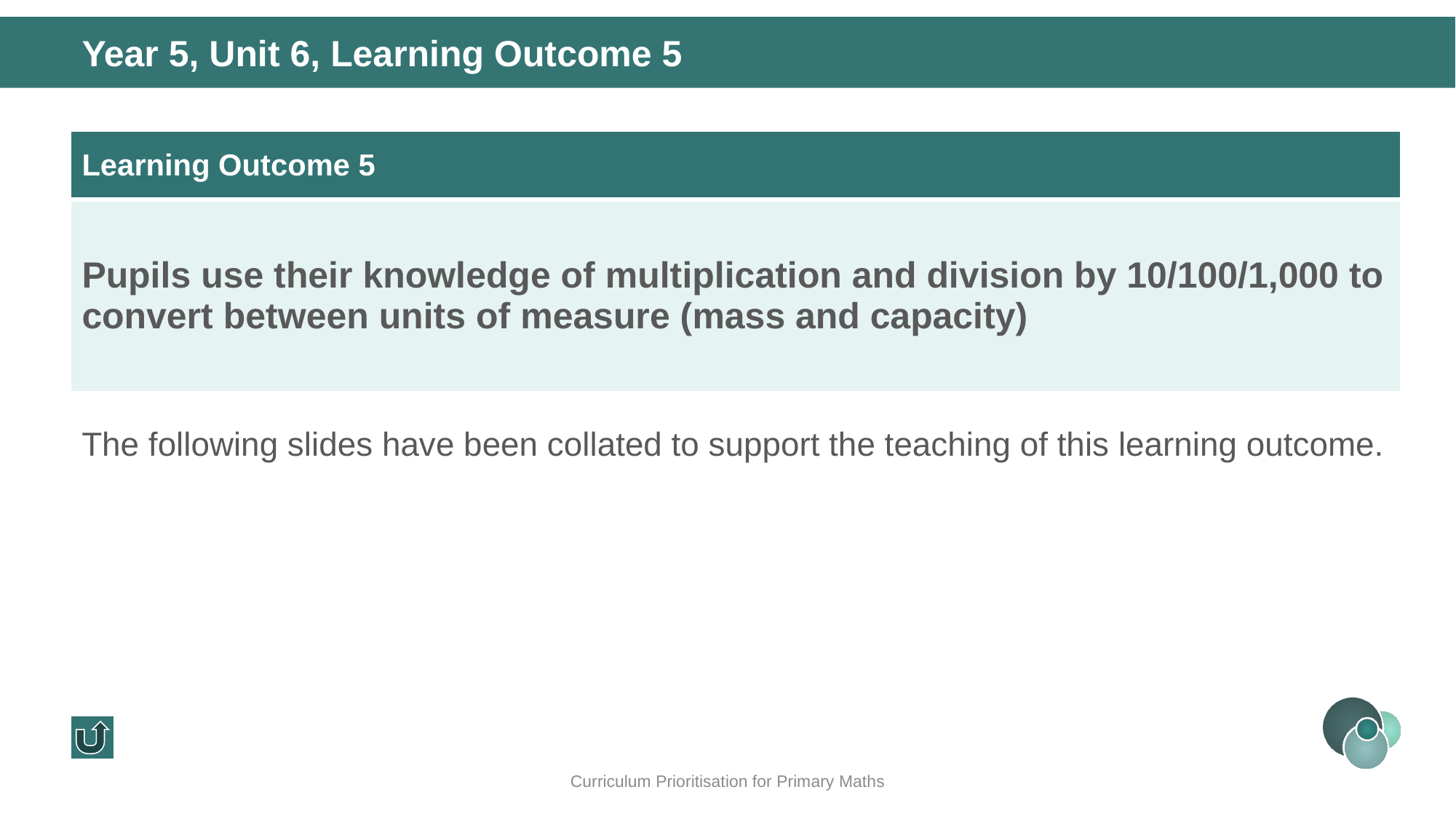

Year 5, Unit 6, Learning Outcome 5
| Learning Outcome 5 |
| --- |
| Pupils use their knowledge of multiplication and division by 10/100/1,000 to convert between units of measure (mass and capacity) |
The following slides have been collated to support the teaching of this learning outcome.

Curriculum Prioritisation for Primary Maths